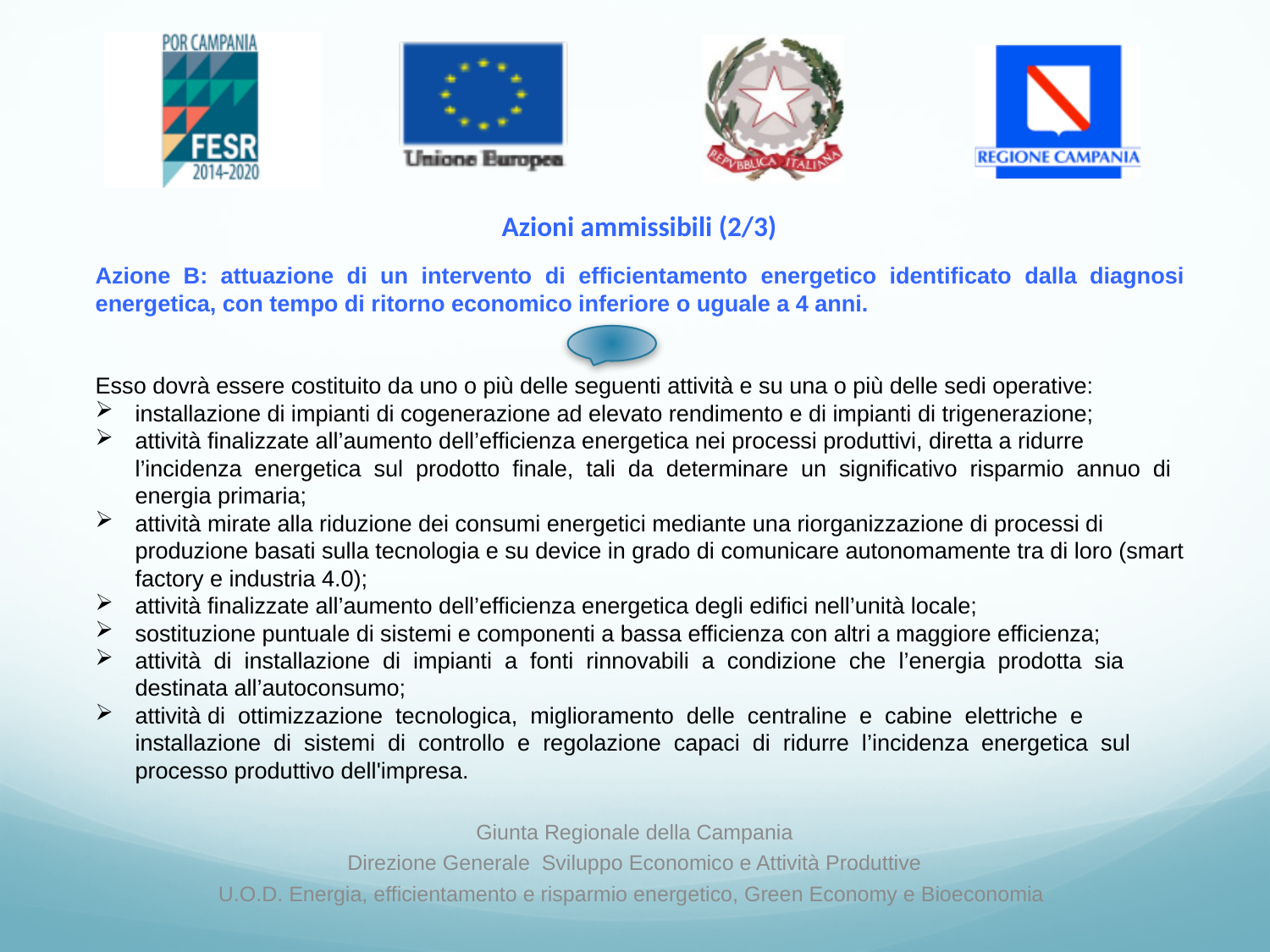

Azioni ammissibili (2/3)

Azione B: attuazione di un intervento di efficientamento energetico identificato dalla diagnosi energetica, con tempo di ritorno economico inferiore o uguale a 4 anni.

Esso dovrà essere costituito da uno o più delle seguenti attività e su una o più delle sedi operative:
installazione di impianti di cogenerazione ad elevato rendimento e di impianti di trigenerazione;
attività finalizzate all’aumento dell’efficienza energetica nei processi produttivi, diretta a ridurre l’incidenza  energetica  sul  prodotto  finale,  tali  da  determinare  un  significativo  risparmio  annuo  di energia primaria;
attività mirate alla riduzione dei consumi energetici mediante una riorganizzazione di processi di produzione basati sulla tecnologia e su device in grado di comunicare autonomamente tra di loro (smart factory e industria 4.0);
attività finalizzate all’aumento dell’efficienza energetica degli edifici nell’unità locale;
sostituzione puntuale di sistemi e componenti a bassa efficienza con altri a maggiore efficienza;
attività  di  installazione  di  impianti  a  fonti  rinnovabili  a  condizione  che  l’energia  prodotta  sia destinata all’autoconsumo;
attività di  ottimizzazione  tecnologica,  miglioramento  delle  centraline  e  cabine  elettriche  e installazione  di  sistemi  di  controllo  e  regolazione  capaci  di  ridurre  l’incidenza  energetica  sul processo produttivo dell'impresa.

Giunta Regionale della Campania
Direzione Generale  Sviluppo Economico e Attività Produttive
U.O.D. Energia, efficientamento e risparmio energetico, Green Economy e Bioeconomia